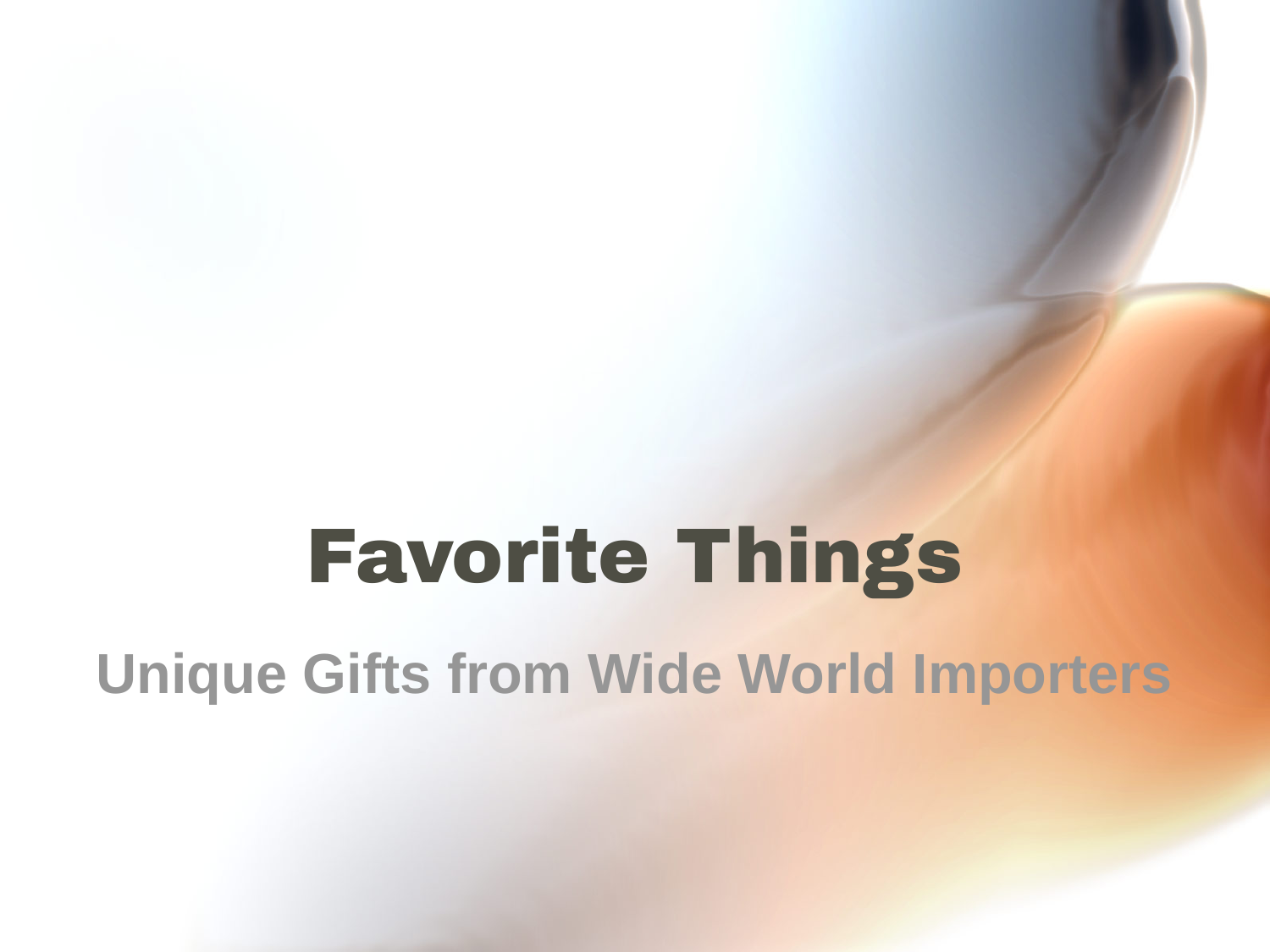

# Favorite Things
Unique Gifts from Wide World Importers